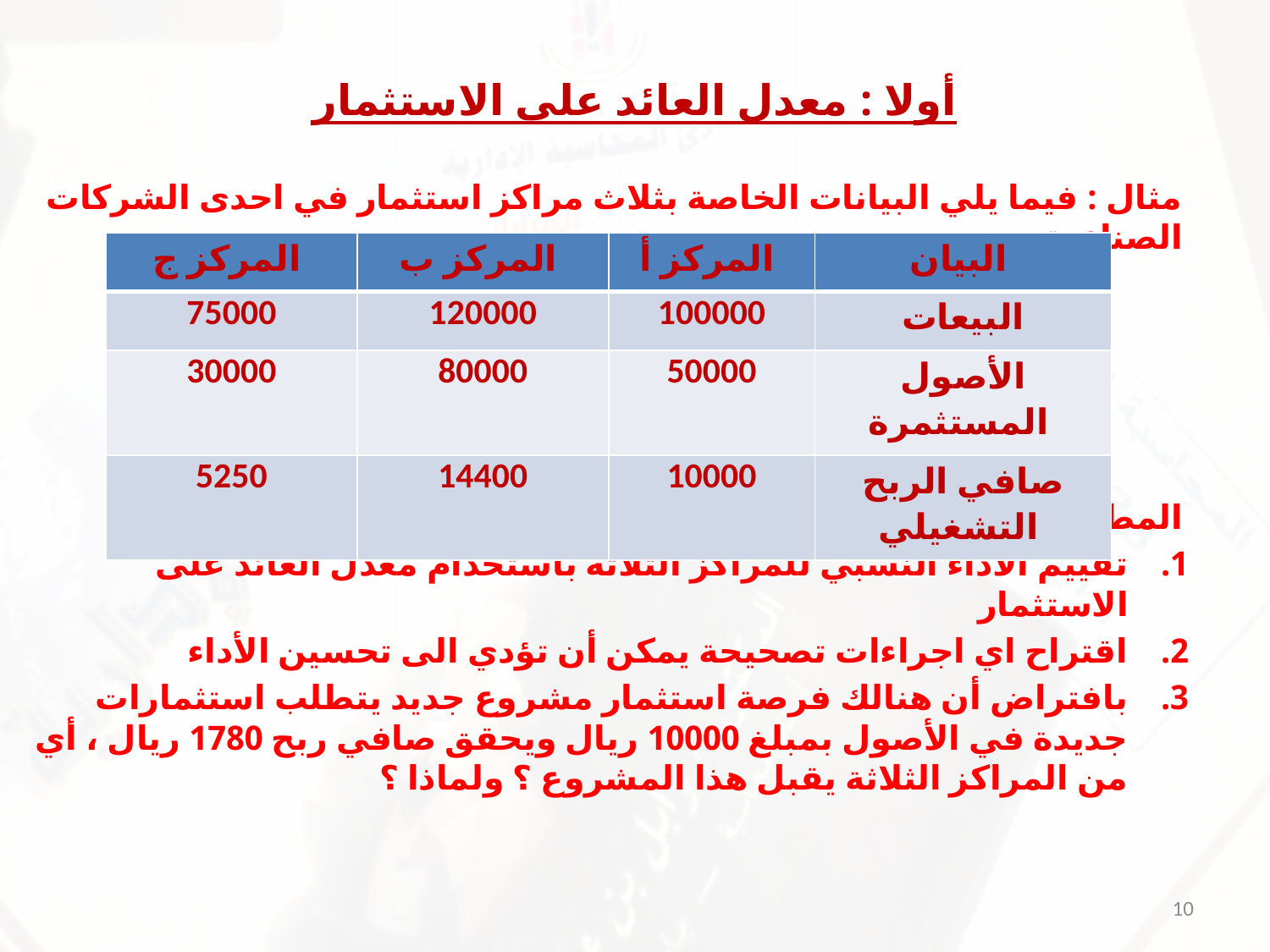

# أولا : معدل العائد على الاستثمار
مثال : فيما يلي البيانات الخاصة بثلاث مراكز استثمار في احدى الشركات الصناعية

المطلوب :
تقييم الأداء النسبي للمراكز الثلاثة باستخدام معدل العائد على الاستثمار
اقتراح اي اجراءات تصحيحة يمكن أن تؤدي الى تحسين الأداء
بافتراض أن هنالك فرصة استثمار مشروع جديد يتطلب استثمارات جديدة في الأصول بمبلغ 10000 ريال ويحقق صافي ربح 1780 ريال ، أي من المراكز الثلاثة يقبل هذا المشروع ؟ ولماذا ؟

| المركز ج | المركز ب | المركز أ | البيان |
| --- | --- | --- | --- |
| 75000 | 120000 | 100000 | البيعات |
| 30000 | 80000 | 50000 | الأصول المستثمرة |
| 5250 | 14400 | 10000 | صافي الربح التشغيلي |
10